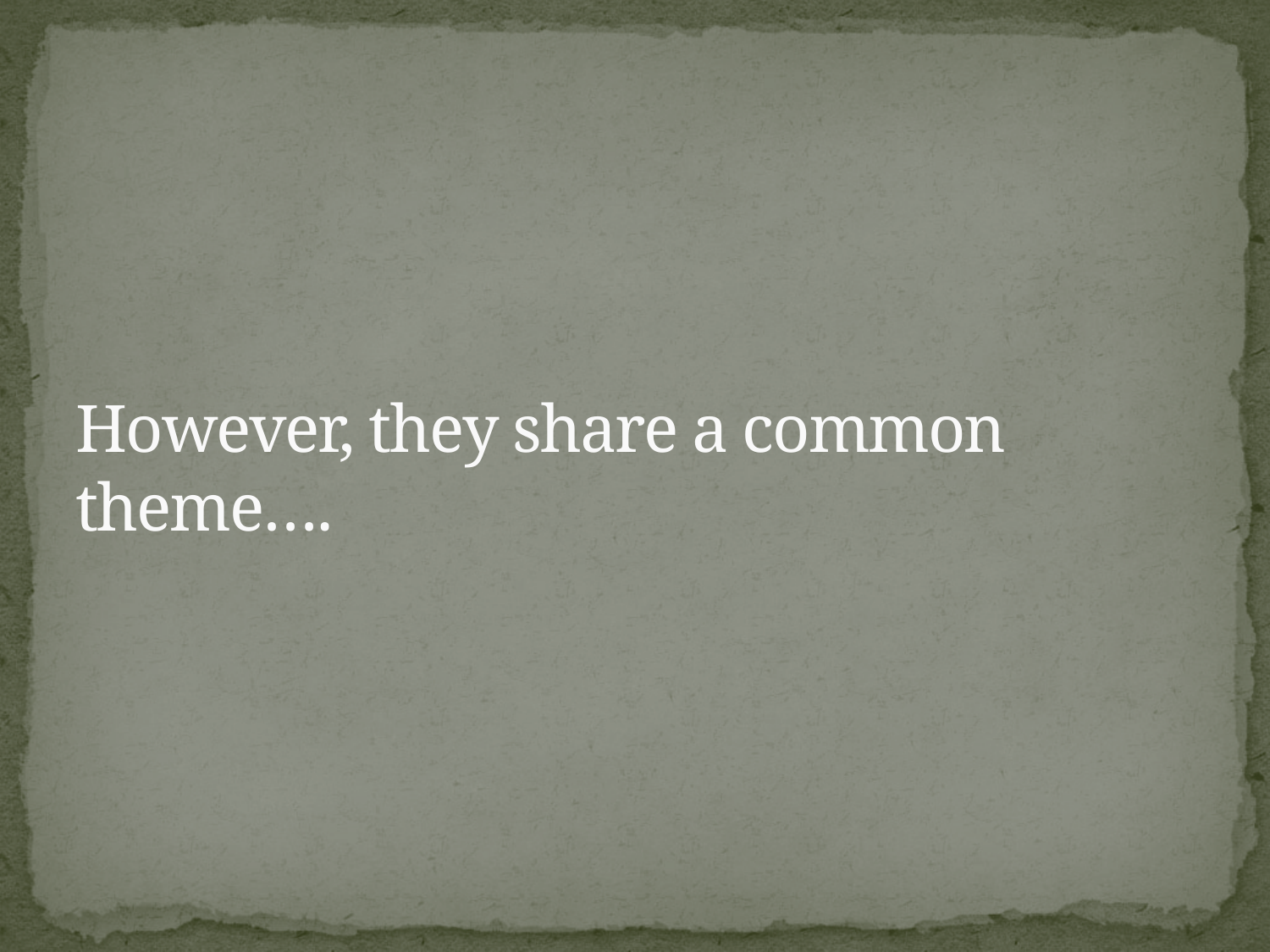

# However, they share a common theme….